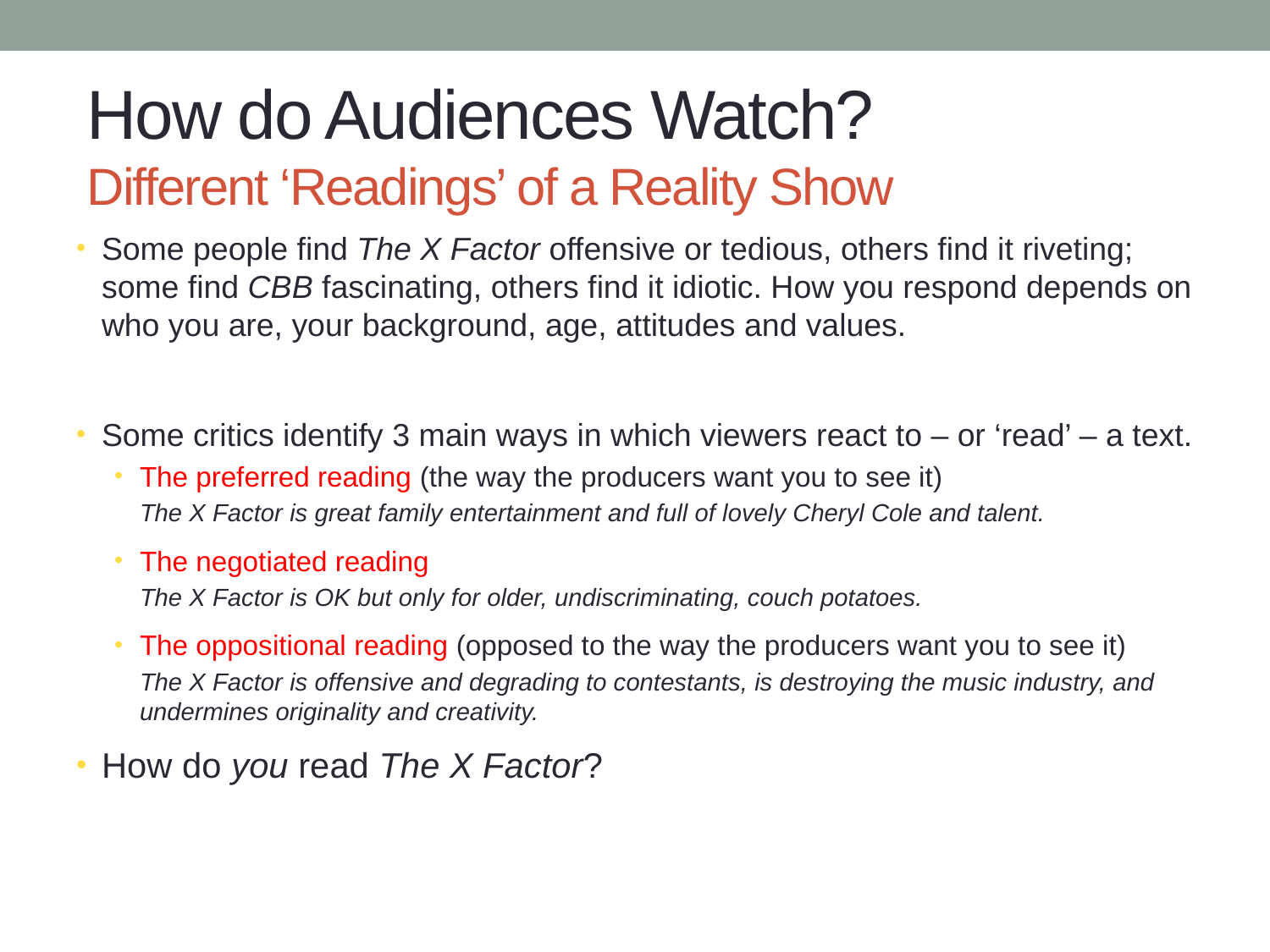

# How do Audiences Watch? Different ‘Readings’ of a Reality Show
Some people find The X Factor offensive or tedious, others find it riveting; some find CBB fascinating, others find it idiotic. How you respond depends on who you are, your background, age, attitudes and values.

Some critics identify 3 main ways in which viewers react to – or ‘read’ – a text.
The preferred reading (the way the producers want you to see it)
	The X Factor is great family entertainment and full of lovely Cheryl Cole and talent.
The negotiated reading
	The X Factor is OK but only for older, undiscriminating, couch potatoes.
The oppositional reading (opposed to the way the producers want you to see it)
	The X Factor is offensive and degrading to contestants, is destroying the music industry, and undermines originality and creativity.
How do you read The X Factor?